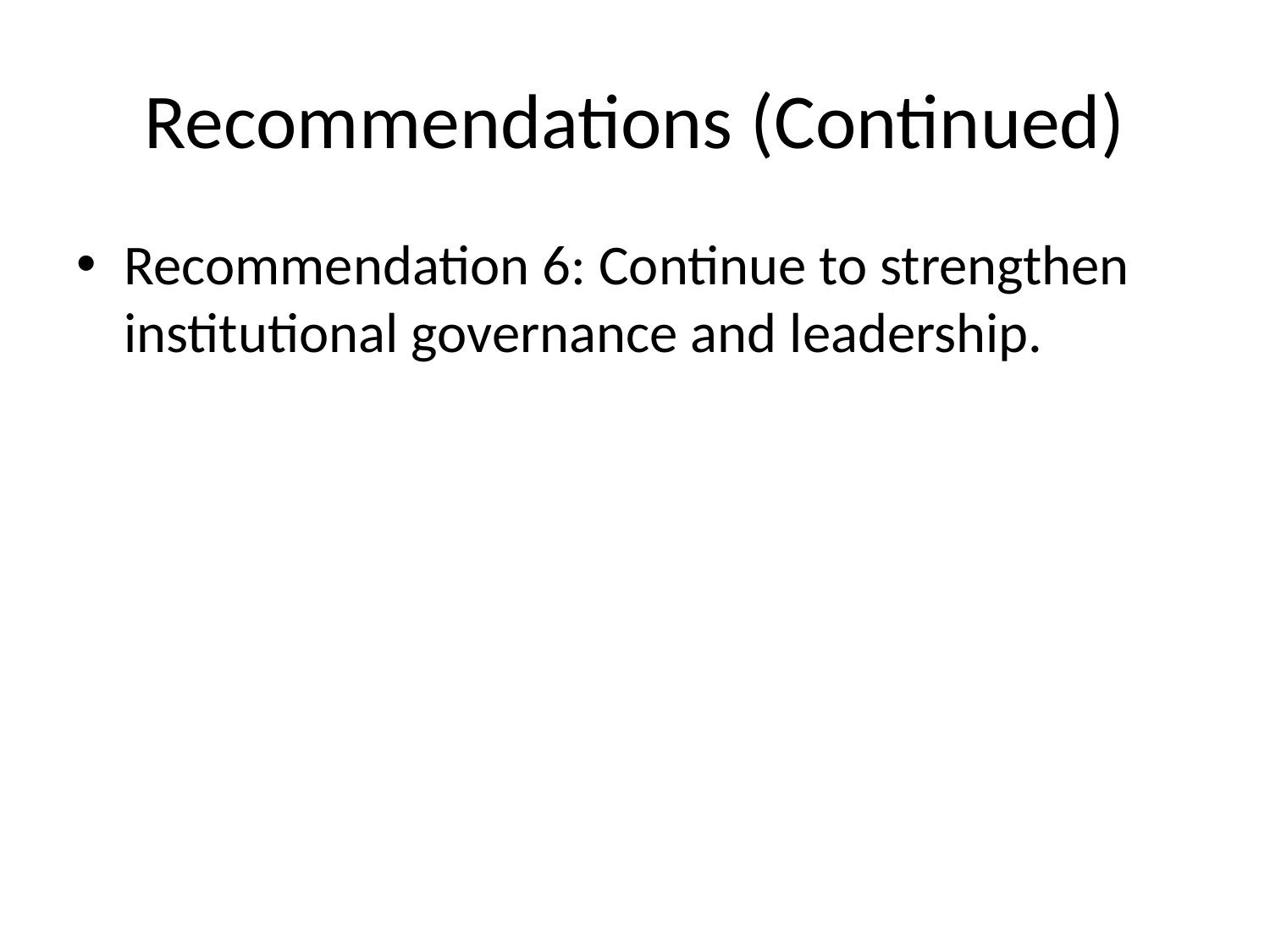

# Recommendations (Continued)
Recommendation 6: Continue to strengthen institutional governance and leadership.